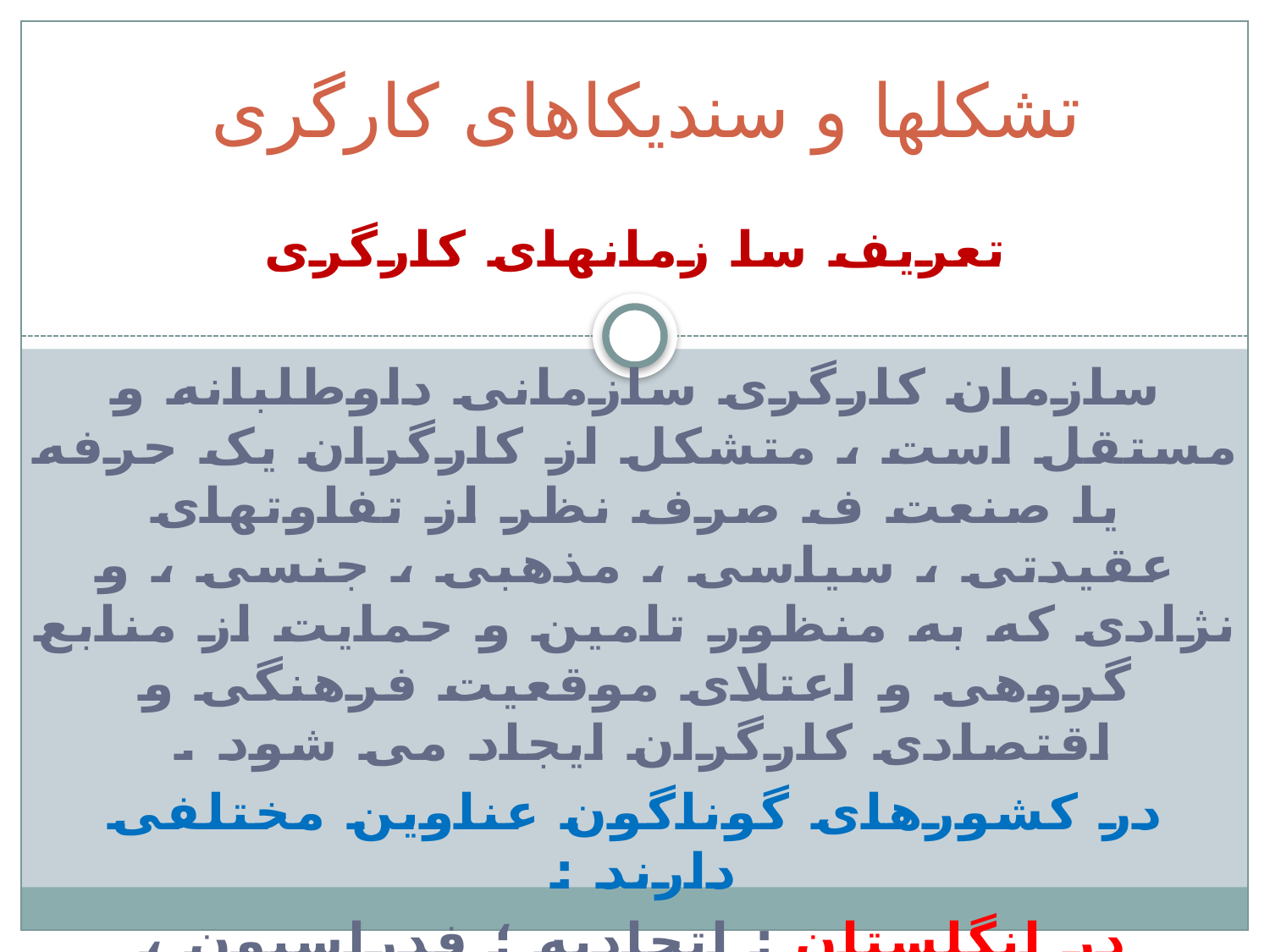

# تشکلها و سندیکاهای کارگری
تعریف سا زمانهای کارگری

سازمان کارگری سازمانی داوطلبانه و مستقل است ، متشکل از کارگران یک حرفه یا صنعت ف صرف نظر از تفاوتهای عقیدتی ، سیاسی ، مذهبی ، جنسی ، و نژادی که به منظور تامین و حمایت از منابع گروهی و اعتلای موقعیت فرهنگی و اقتصادی کارگران ایجاد می شود .
در کشورهای گوناگون عناوین مختلفی دارند :
در انگلستان : اتحادیه ؛ فدراسیون ، کنفدراسیون
در فرانسه : سندیکا و کنفدراسیون